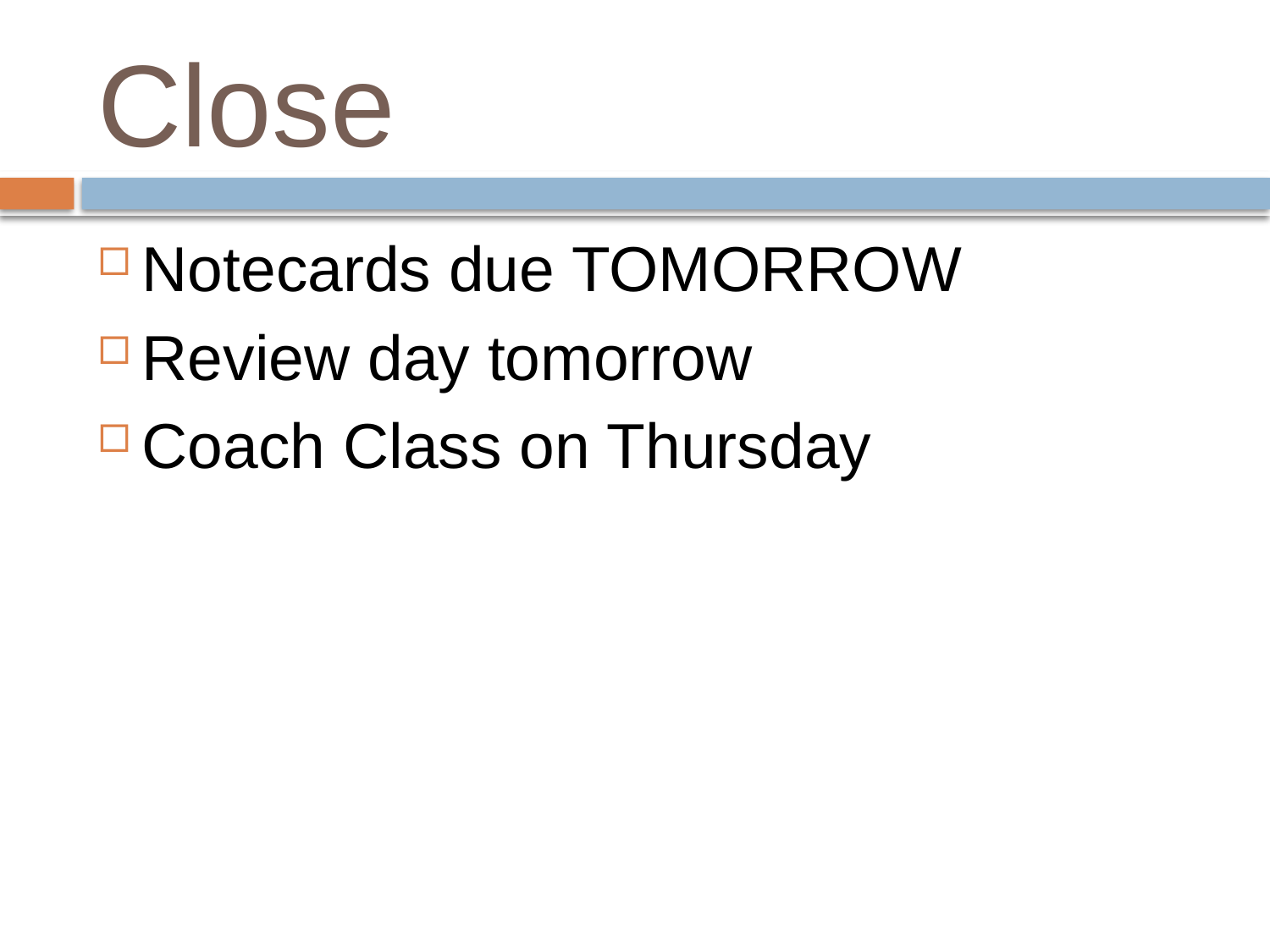

# Close
Notecards due TOMORROW
Review day tomorrow
Coach Class on Thursday